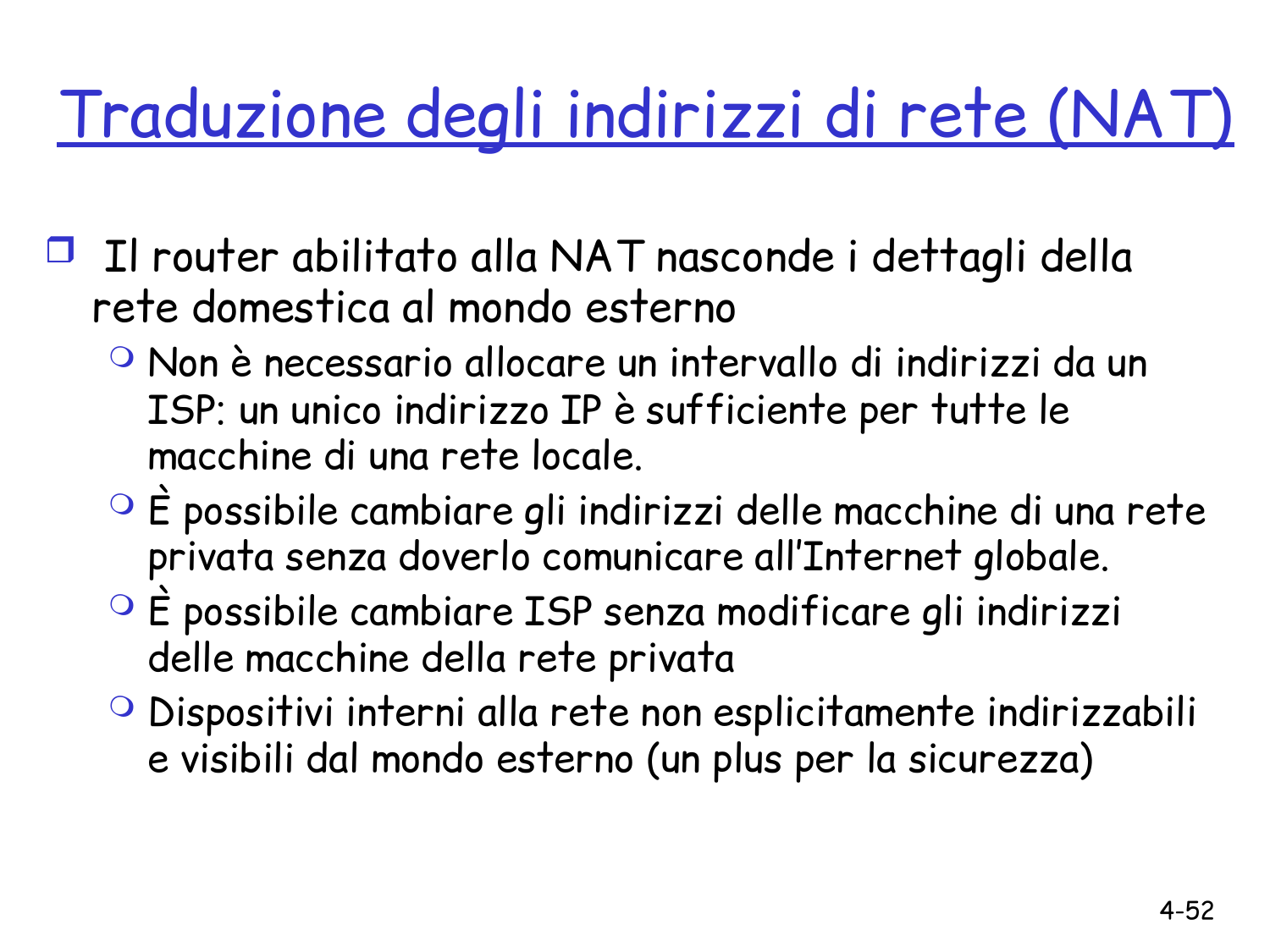

# Traduzione degli indirizzi di rete (NAT)
 Il router abilitato alla NAT nasconde i dettagli della rete domestica al mondo esterno
Non è necessario allocare un intervallo di indirizzi da un ISP: un unico indirizzo IP è sufficiente per tutte le macchine di una rete locale.
È possibile cambiare gli indirizzi delle macchine di una rete privata senza doverlo comunicare all’Internet globale.
È possibile cambiare ISP senza modificare gli indirizzi delle macchine della rete privata
Dispositivi interni alla rete non esplicitamente indirizzabili e visibili dal mondo esterno (un plus per la sicurezza)

4-52